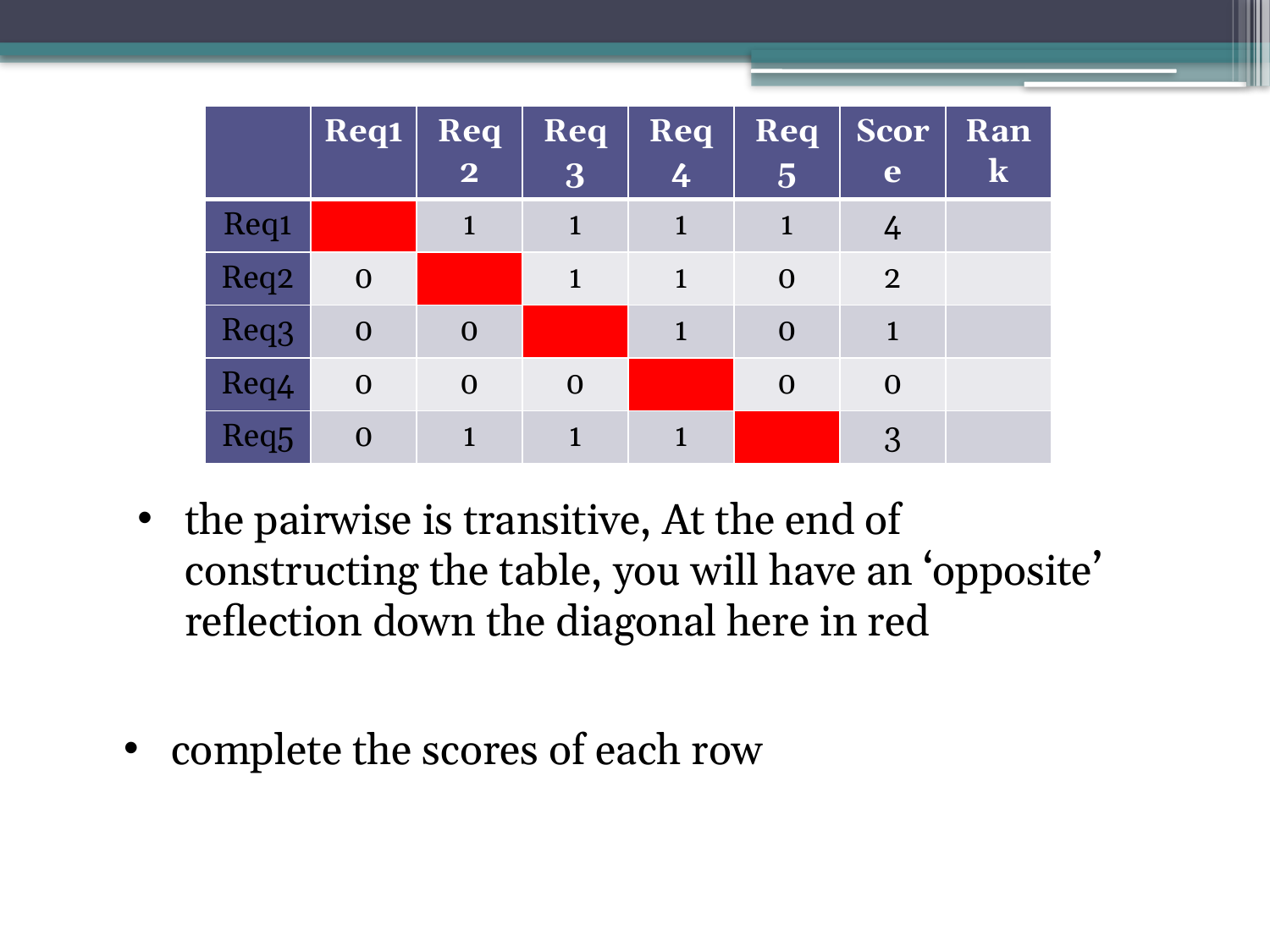

|  | Req1 | Req2 | Req3 | Req4 | Req5 | Score | Rank |
| --- | --- | --- | --- | --- | --- | --- | --- |
| Req1 |  | 1 | 1 | 1 | 1 | 4 |  |
| Req2 | 0 |  | 1 | 1 | 0 | 2 |  |
| Req3 | 0 | 0 |  | 1 | 0 | 1 |  |
| Req4 | 0 | 0 | 0 |  | 0 | 0 |  |
| Req5 | 0 | 1 | 1 | 1 |  | 3 |  |
the pairwise is transitive, At the end of constructing the table, you will have an ‘opposite’ reﬂection down the diagonal here in red
complete the scores of each row